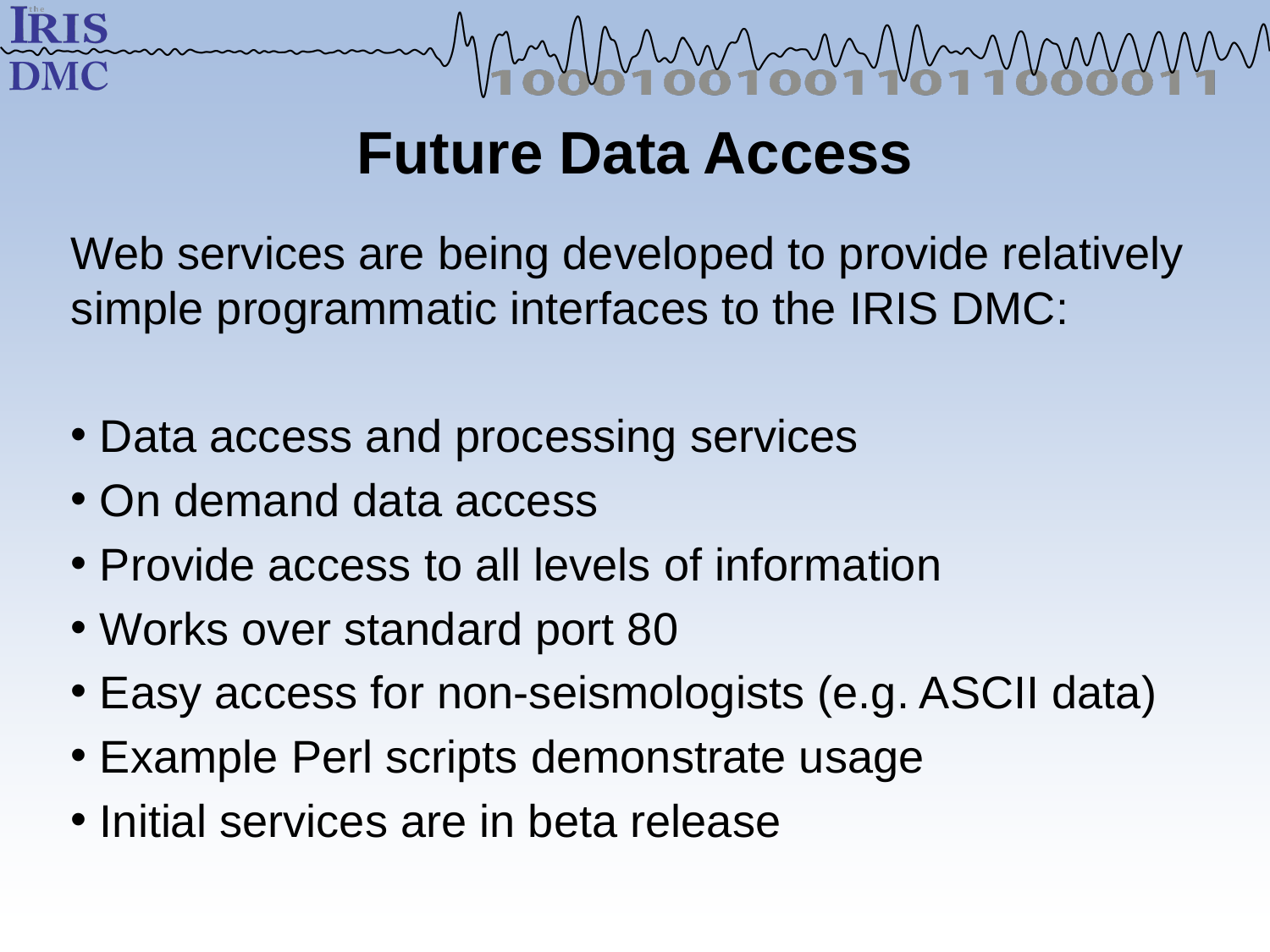

Future Data Access
Web services are being developed to provide relatively simple programmatic interfaces to the IRIS DMC:

 Data access and processing services
 On demand data access
 Provide access to all levels of information
 Works over standard port 80
 Easy access for non-seismologists (e.g. ASCII data)
 Example Perl scripts demonstrate usage
 Initial services are in beta release